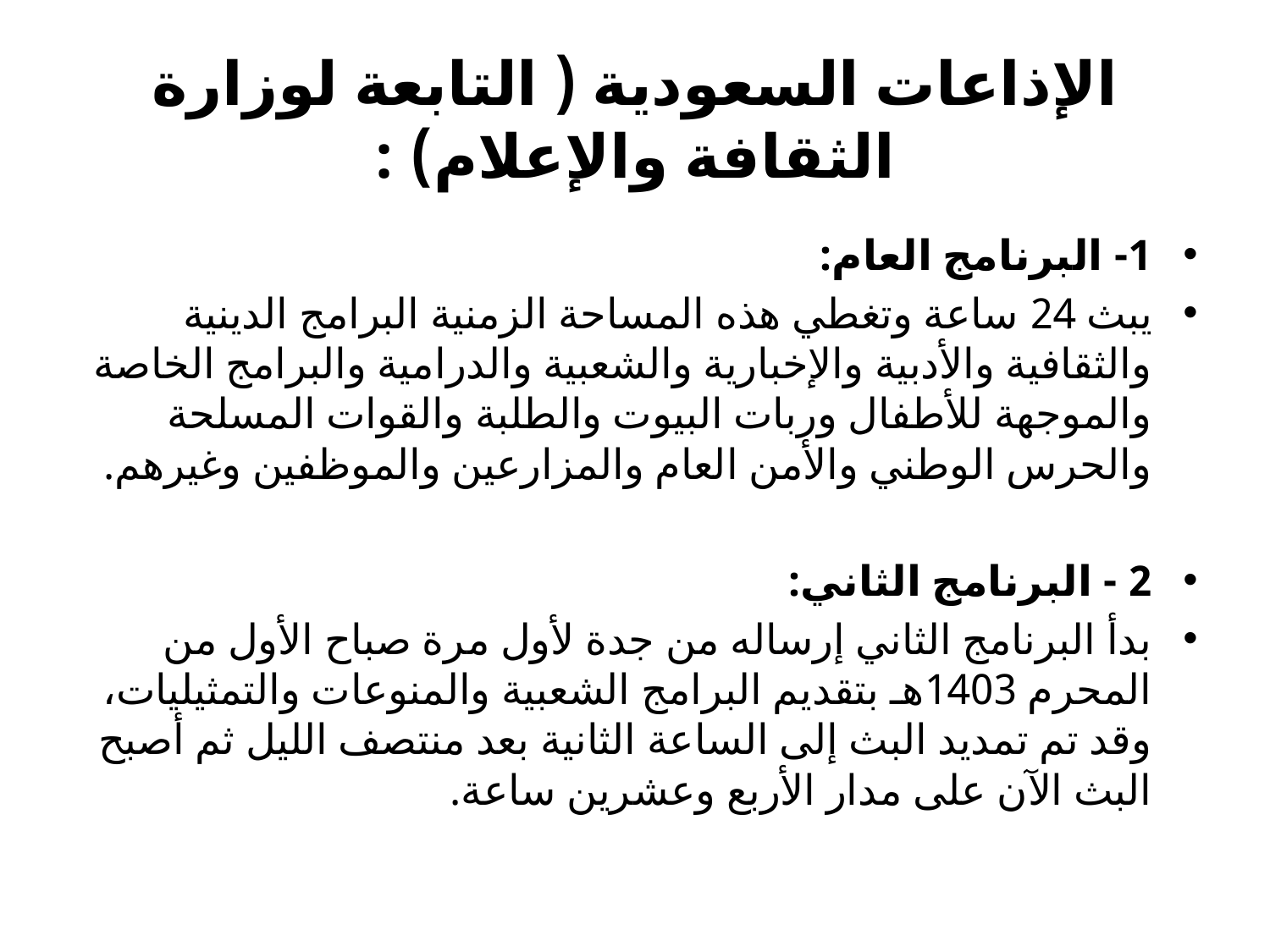

# الإذاعات السعودية ( التابعة لوزارة الثقافة والإعلام) :
1- البرنامج العام:
يبث 24 ساعة وتغطي هذه المساحة الزمنية البرامج الدينية والثقافية والأدبية والإخبارية والشعبية والدرامية والبرامج الخاصة والموجهة للأطفال وربات البيوت والطلبة والقوات المسلحة والحرس الوطني والأمن العام والمزارعين والموظفين وغيرهم.

2 - البرنامج الثاني:
بدأ البرنامج الثاني إرساله من جدة لأول مرة صباح الأول من المحرم 1403هـ بتقديم البرامج الشعبية والمنوعات والتمثيليات، وقد تم تمديد البث إلى الساعة الثانية بعد منتصف الليل ثم أصبح البث الآن على مدار الأربع وعشرين ساعة.